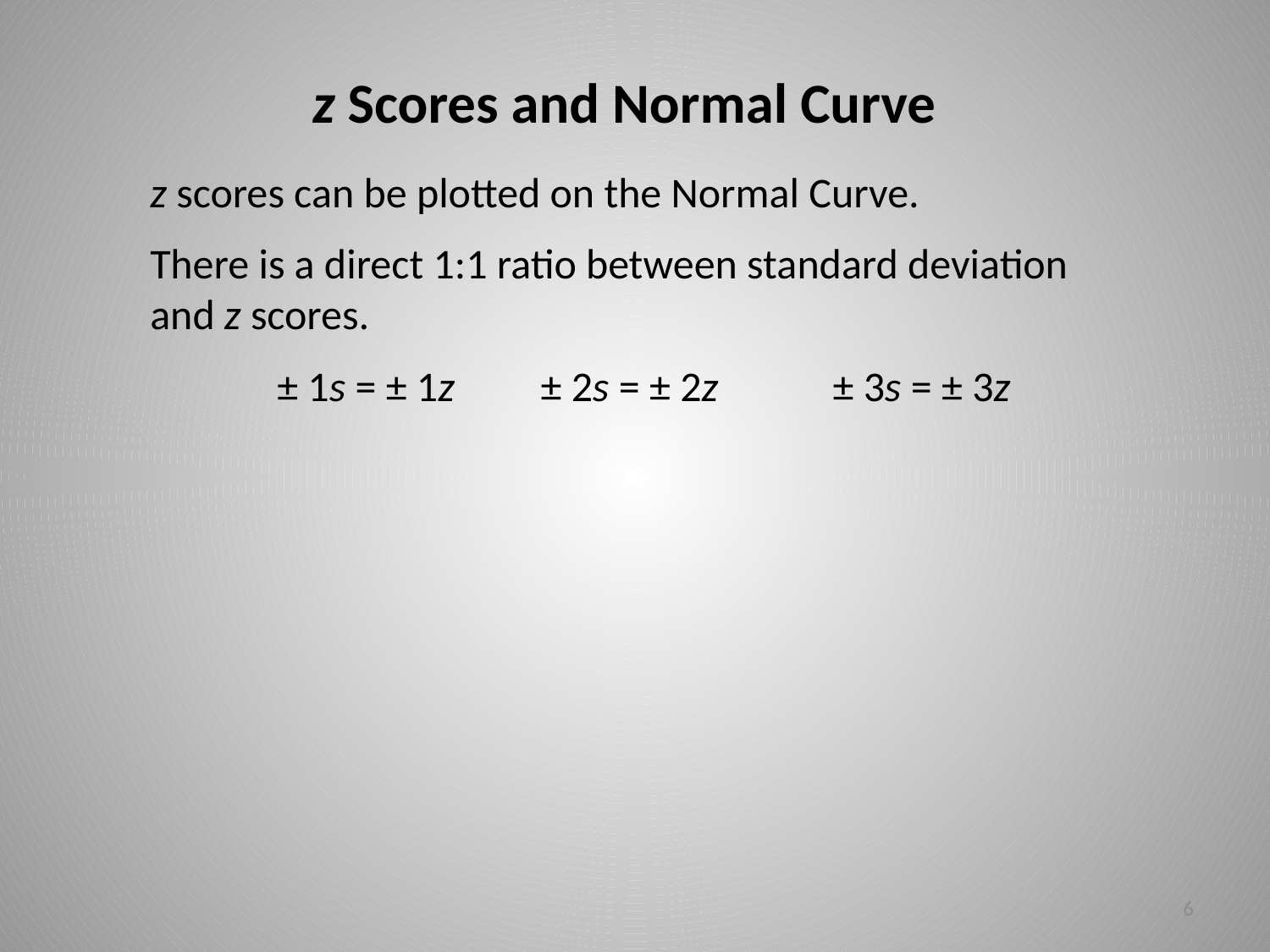

# z Scores and Normal Curve
z scores can be plotted on the Normal Curve.
There is a direct 1:1 ratio between standard deviation and z scores.
	± 1s = ± 1z	 ± 2s = ± 2z	     ± 3s = ± 3z

6